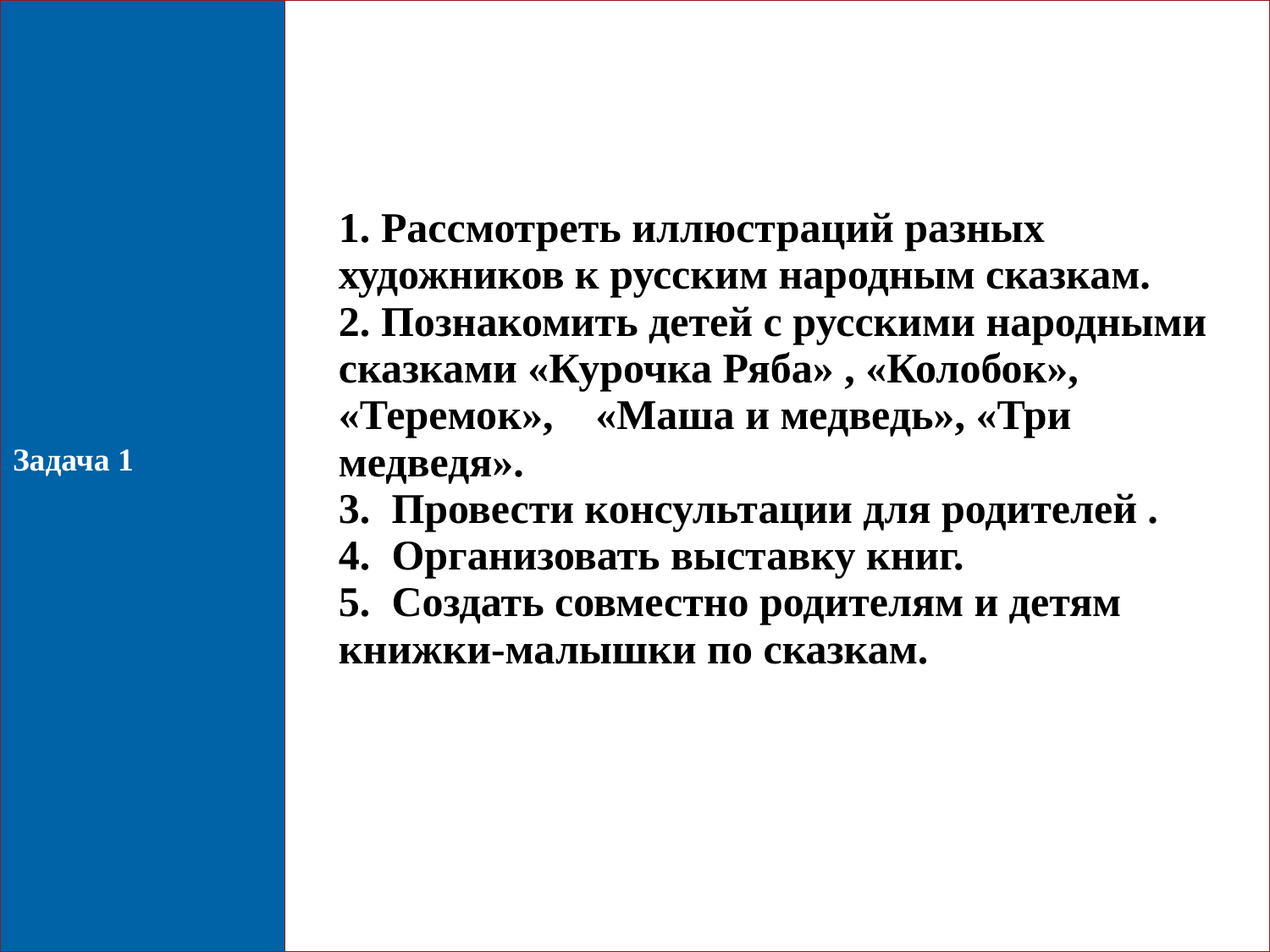

| Задача 1 | 1. Рассмотреть иллюстраций разных художников к русским народным сказкам. 2. Познакомить детей с русскими народными сказками «Курочка Ряба» , «Колобок», «Теремок», «Маша и медведь», «Три медведя». 3. Провести консультации для родителей . 4. Организовать выставку книг. 5. Создать совместно родителям и детям книжки-малышки по сказкам. |
| --- | --- |
5